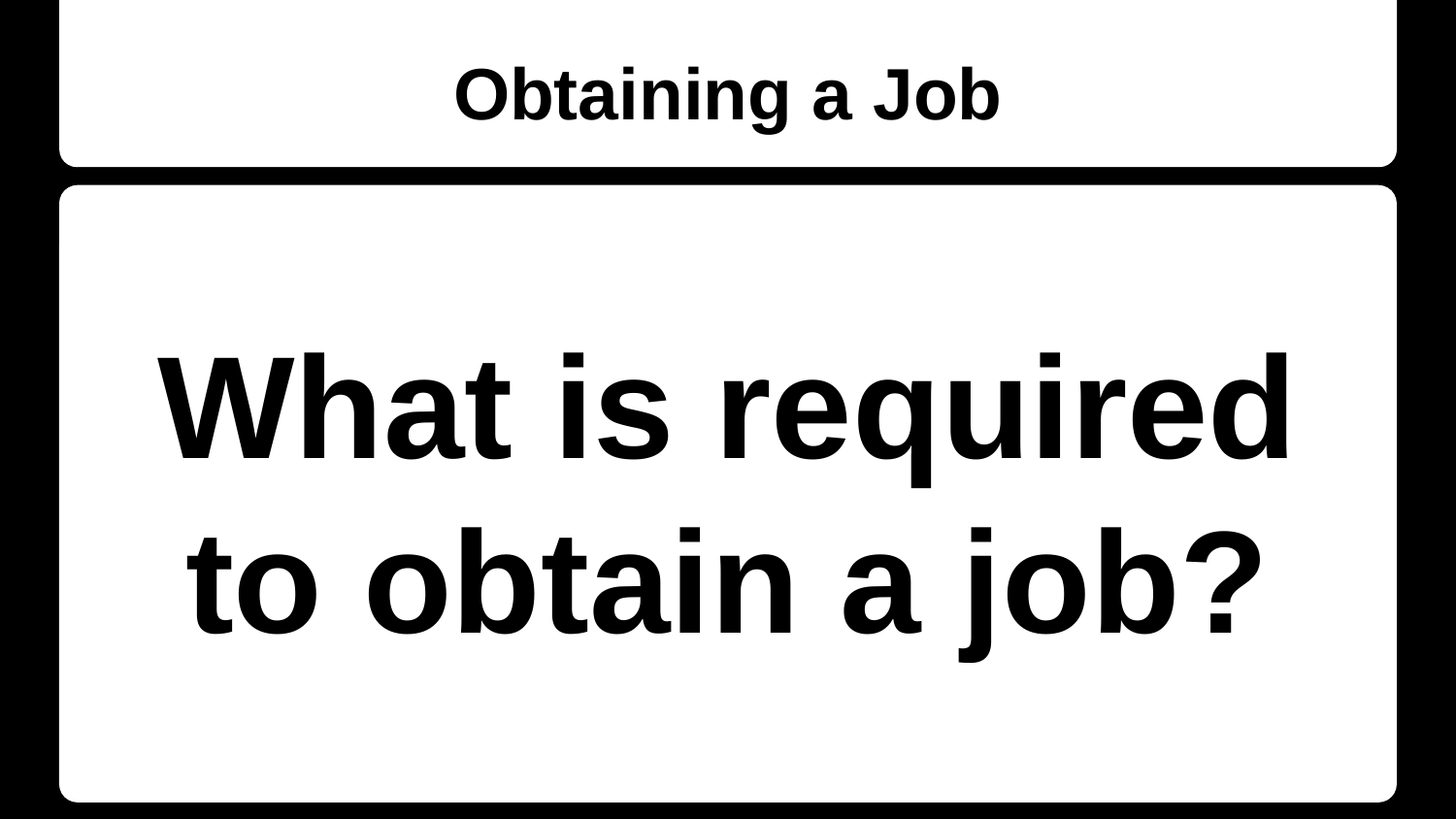

# Obtaining a Job
What is required to obtain a job?